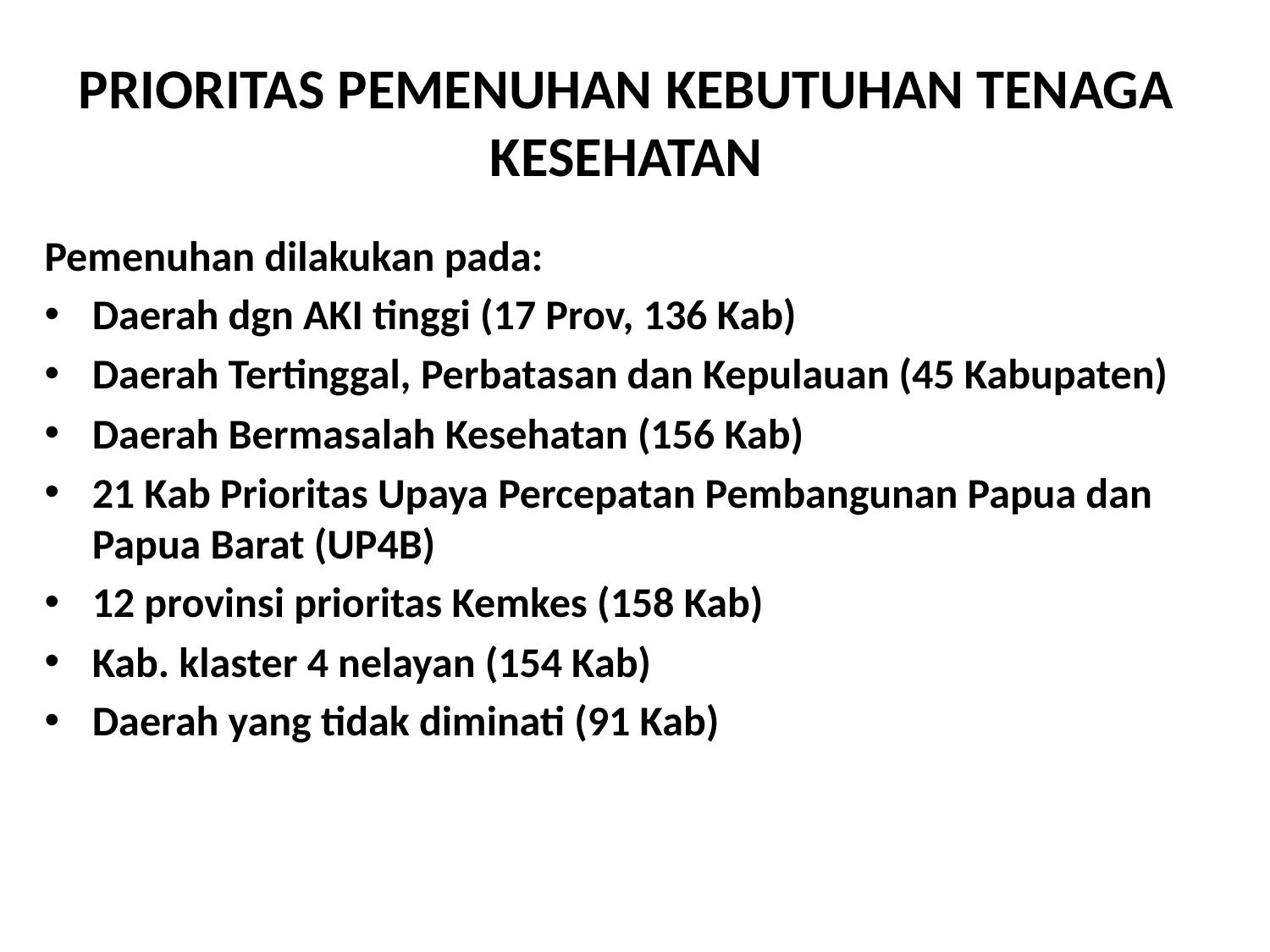

# PRIORITAS PEMENUHAN KEBUTUHAN TENAGA KESEHATAN
Pemenuhan dilakukan pada:
Daerah dgn AKI tinggi (17 Prov, 136 Kab)
Daerah Tertinggal, Perbatasan dan Kepulauan (45 Kabupaten)
Daerah Bermasalah Kesehatan (156 Kab)
21 Kab Prioritas Upaya Percepatan Pembangunan Papua dan Papua Barat (UP4B)
12 provinsi prioritas Kemkes (158 Kab)
Kab. klaster 4 nelayan (154 Kab)
Daerah yang tidak diminati (91 Kab)